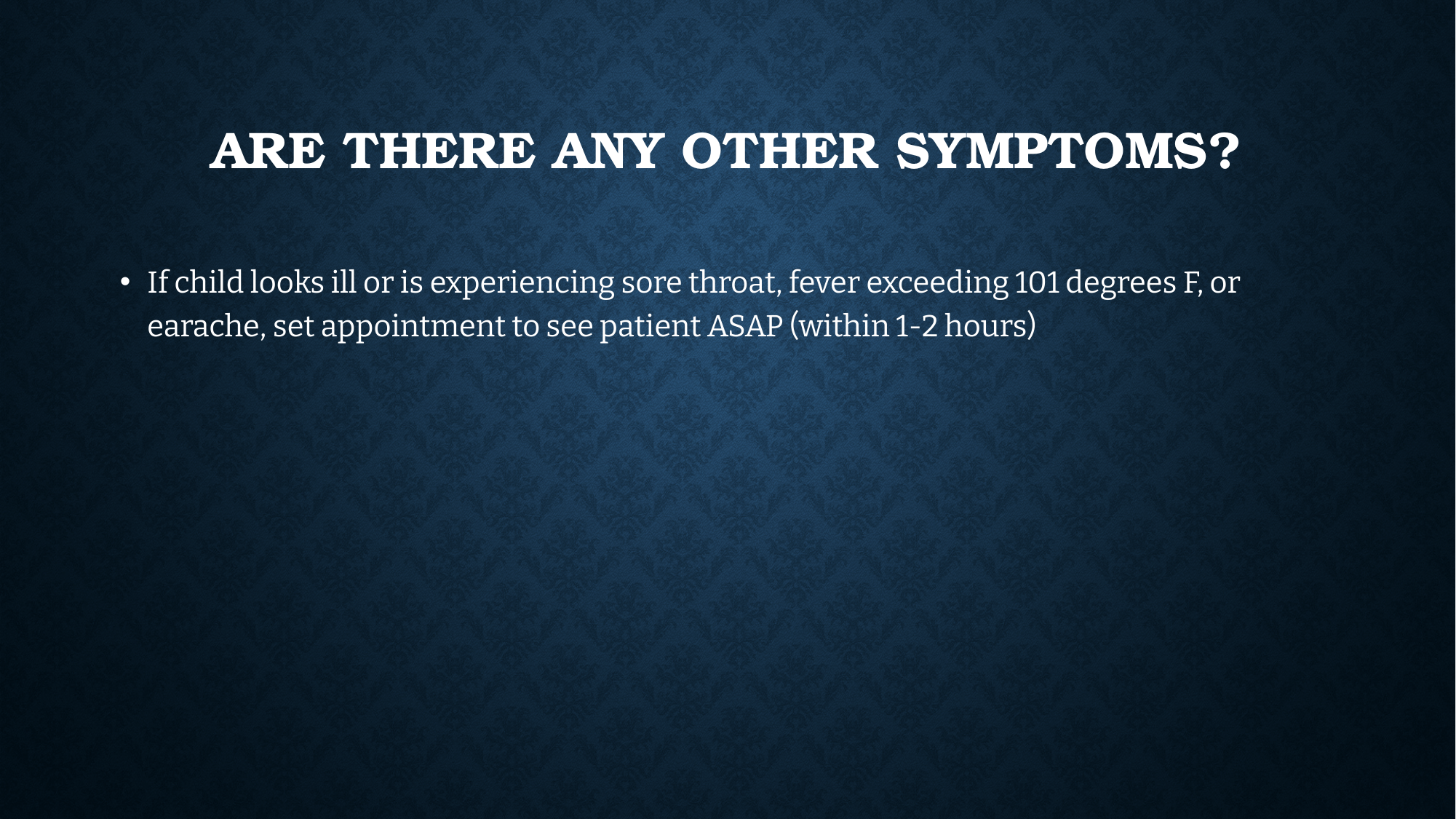

# Are there any other symptoms?
If child looks ill or is experiencing sore throat, fever exceeding 101 degrees F, or earache, set appointment to see patient ASAP (within 1-2 hours)